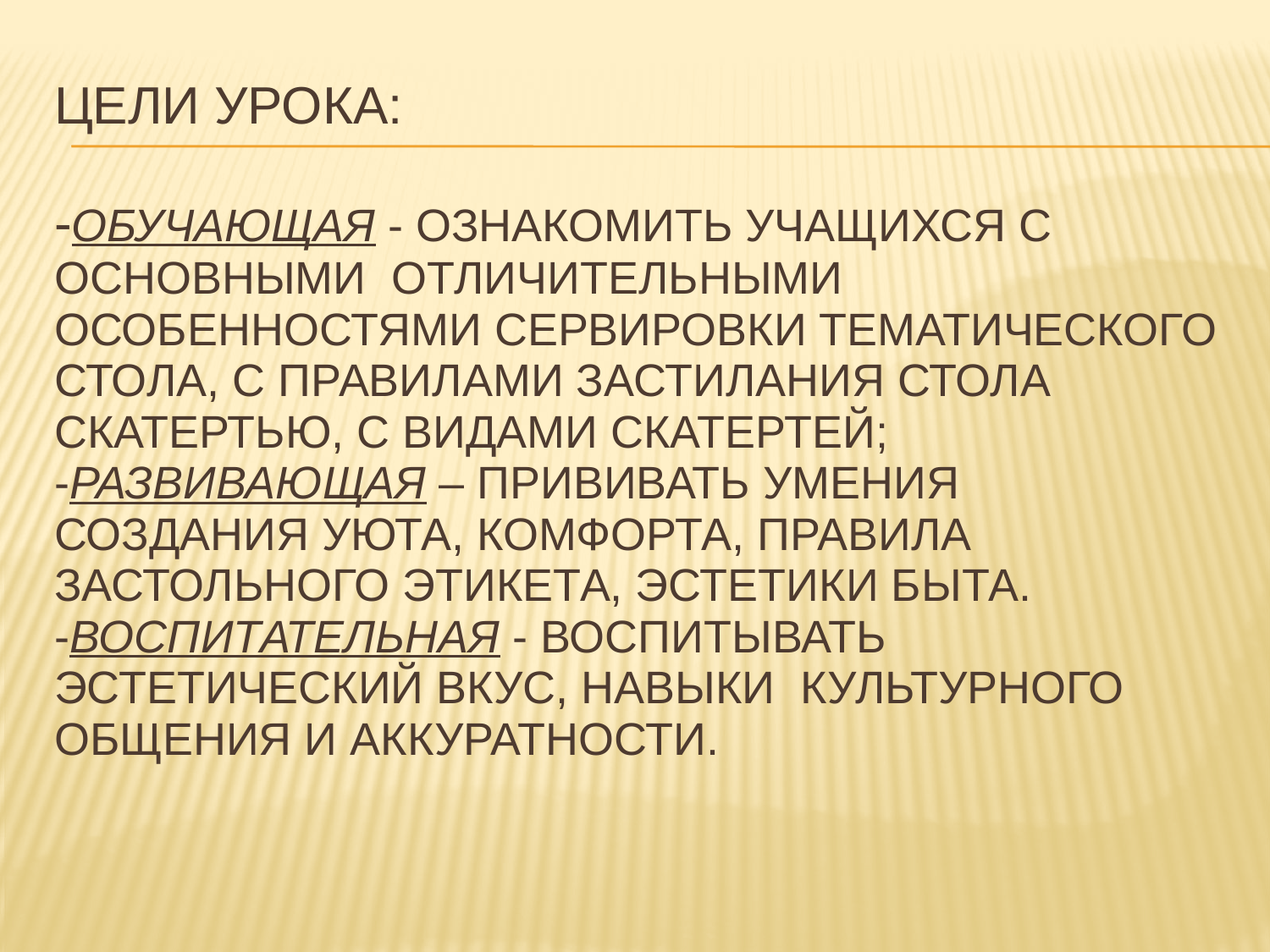

# Цели урока: -Обучающая - ознакомить учащихся с основными  отличительными особенностями сервировки тематического стола, с правилами застилания стола скатертью, с видами скатертей; -Развивающая – прививать умения   создания уюта, комфорта, правила застольного этикета, эстетики быта. -Воспитательная - воспитывать эстетический вкус, навыки  культурного общения и аккуратности.